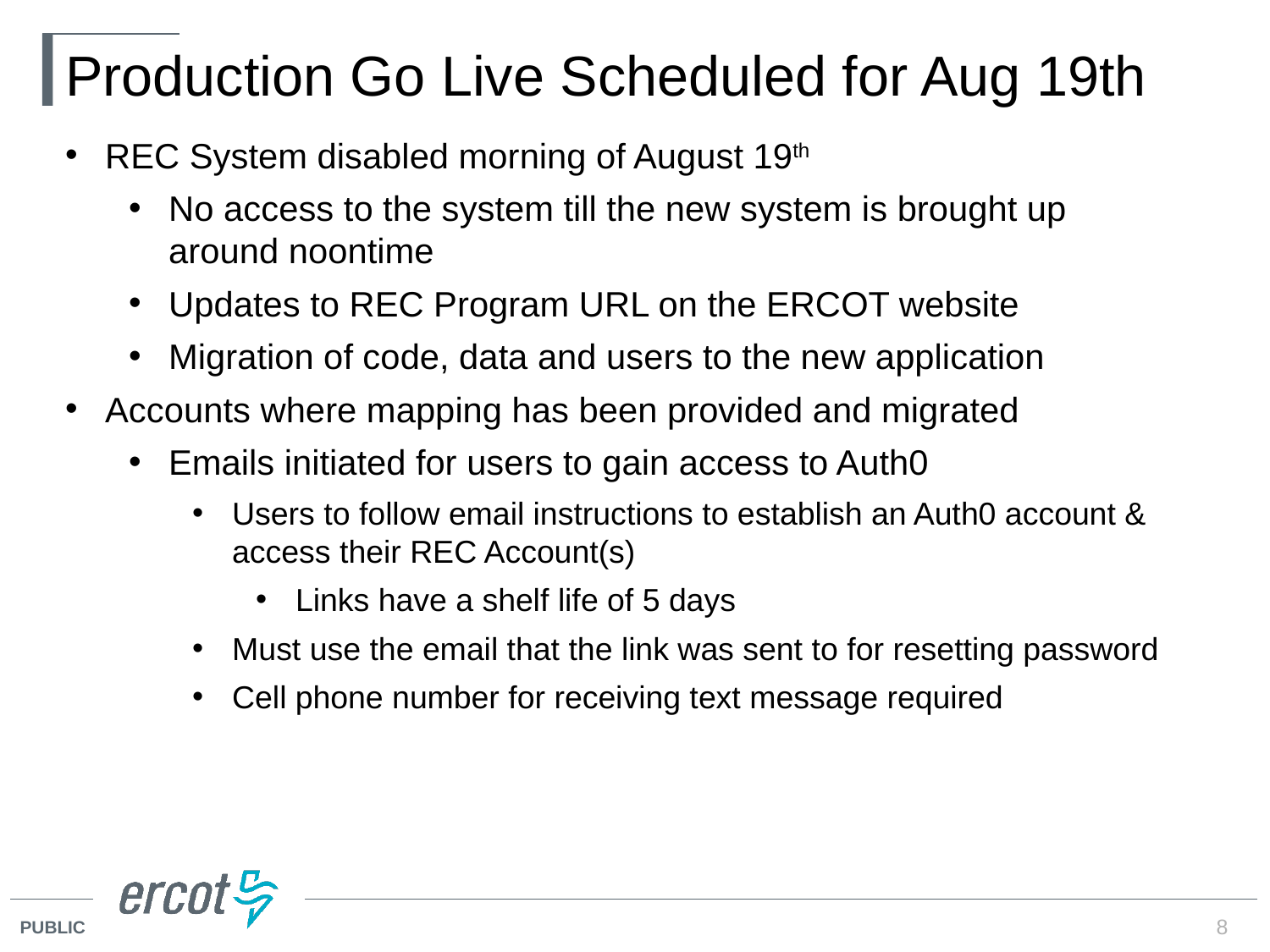

# Production Go Live Scheduled for Aug 19th
REC System disabled morning of August 19th
No access to the system till the new system is brought up around noontime
Updates to REC Program URL on the ERCOT website
Migration of code, data and users to the new application
Accounts where mapping has been provided and migrated
Emails initiated for users to gain access to Auth0
Users to follow email instructions to establish an Auth0 account & access their REC Account(s)
Links have a shelf life of 5 days
Must use the email that the link was sent to for resetting password
Cell phone number for receiving text message required
8